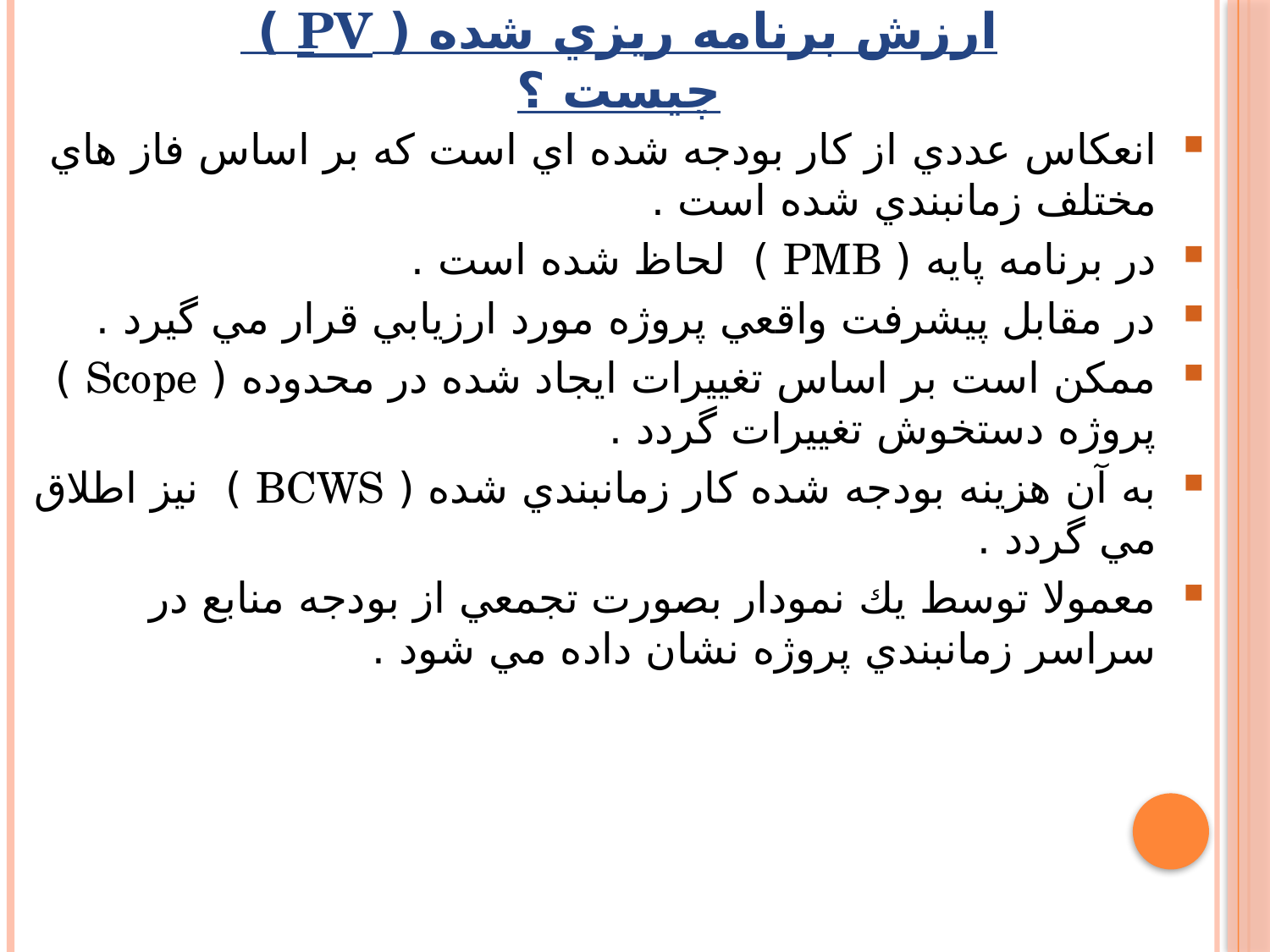

ارزش برنامه ريزي شده ( PV )  چيست ؟
انعكاس عددي از كار بودجه شده اي است كه بر اساس فاز هاي مختلف زمانبندي شده است .
در برنامه پايه ( PMB )  لحاظ شده است .
در مقابل پيشرفت واقعي پروژه مورد ارزيابي قرار مي گيرد .
ممكن است بر اساس تغييرات ايجاد شده در محدوده ( Scope )  پروژه دستخوش تغييرات گردد .
به آن هزينه بودجه شده كار زمانبندي شده ( BCWS )  نيز اطلاق مي گردد .
معمولا توسط يك نمودار بصورت تجمعي از بودجه منابع در سراسر زمانبندي پروژه نشان داده مي شود .